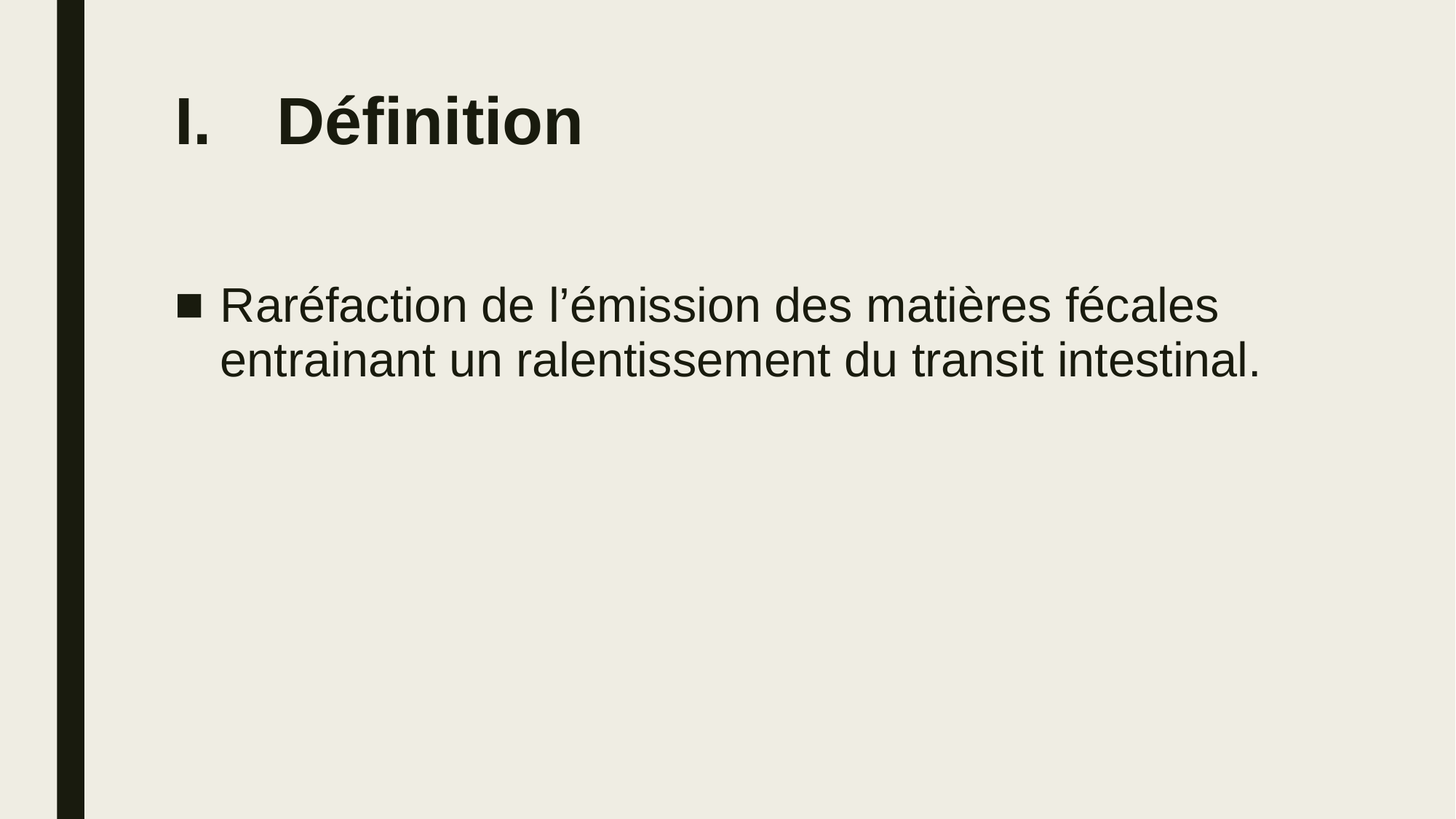

# Définition
Raréfaction de l’émission des matières fécales entrainant un ralentissement du transit intestinal.